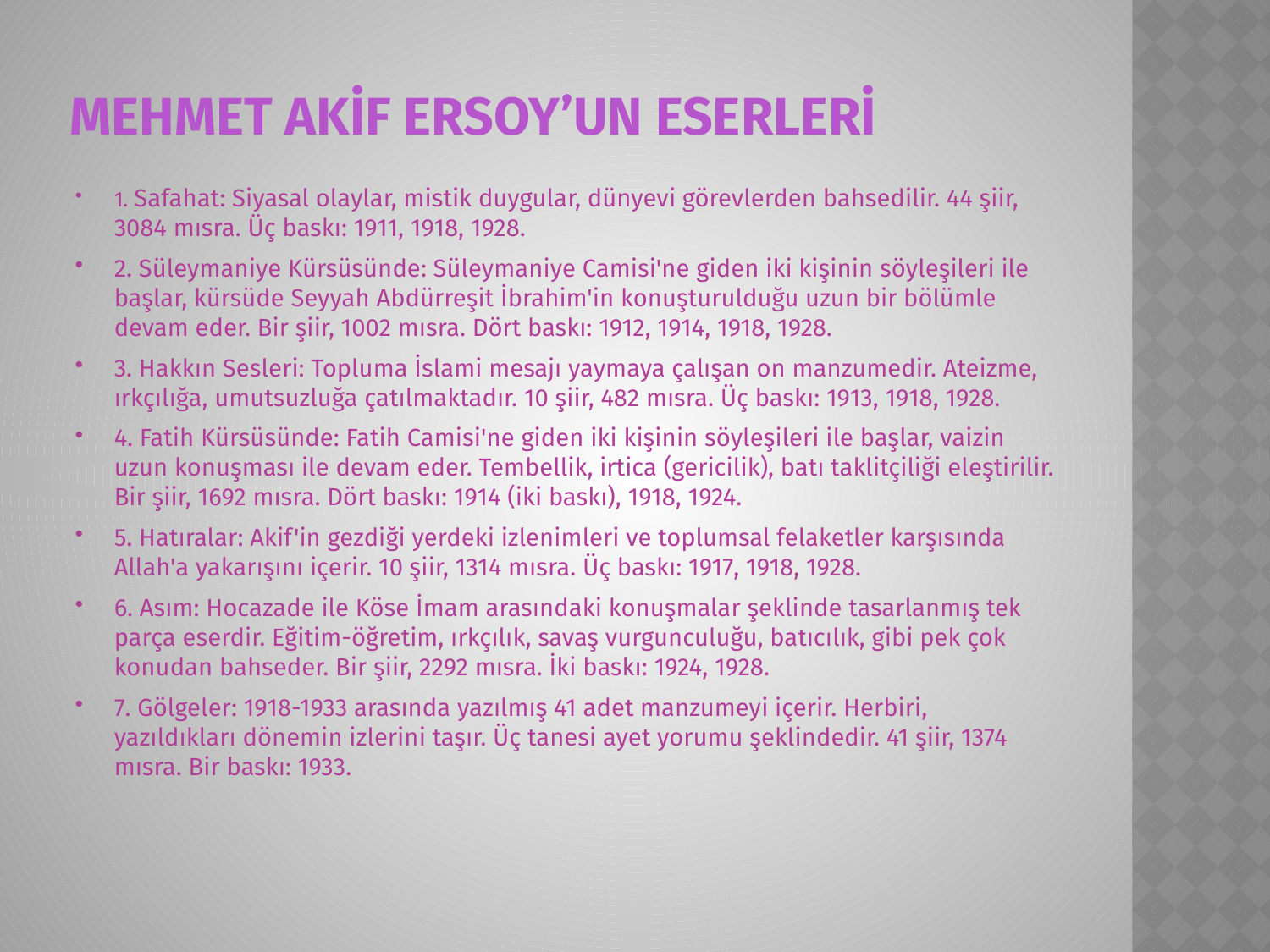

# MEHMET AKİF ERSOY’UN ESERLERİ
1. Safahat: Siyasal olaylar, mistik duygular, dünyevi görevlerden bahsedilir. 44 şiir, 3084 mısra. Üç baskı: 1911, 1918, 1928.
2. Süleymaniye Kürsüsünde: Süleymaniye Camisi'ne giden iki kişinin söyleşileri ile başlar, kürsüde Seyyah Abdürreşit İbrahim'in konuşturulduğu uzun bir bölümle devam eder. Bir şiir, 1002 mısra. Dört baskı: 1912, 1914, 1918, 1928.
3. Hakkın Sesleri: Topluma İslami mesajı yaymaya çalışan on manzumedir. Ateizme, ırkçılığa, umutsuzluğa çatılmaktadır. 10 şiir, 482 mısra. Üç baskı: 1913, 1918, 1928.
4. Fatih Kürsüsünde: Fatih Camisi'ne giden iki kişinin söyleşileri ile başlar, vaizin uzun konuşması ile devam eder. Tembellik, irtica (gericilik), batı taklitçiliği eleştirilir. Bir şiir, 1692 mısra. Dört baskı: 1914 (iki baskı), 1918, 1924.
5. Hatıralar: Akif'in gezdiği yerdeki izlenimleri ve toplumsal felaketler karşısında Allah'a yakarışını içerir. 10 şiir, 1314 mısra. Üç baskı: 1917, 1918, 1928.
6. Asım: Hocazade ile Köse İmam arasındaki konuşmalar şeklinde tasarlanmış tek parça eserdir. Eğitim-öğretim, ırkçılık, savaş vurgunculuğu, batıcılık, gibi pek çok konudan bahseder. Bir şiir, 2292 mısra. İki baskı: 1924, 1928.
7. Gölgeler: 1918-1933 arasında yazılmış 41 adet manzumeyi içerir. Herbiri, yazıldıkları dönemin izlerini taşır. Üç tanesi ayet yorumu şeklindedir. 41 şiir, 1374 mısra. Bir baskı: 1933.